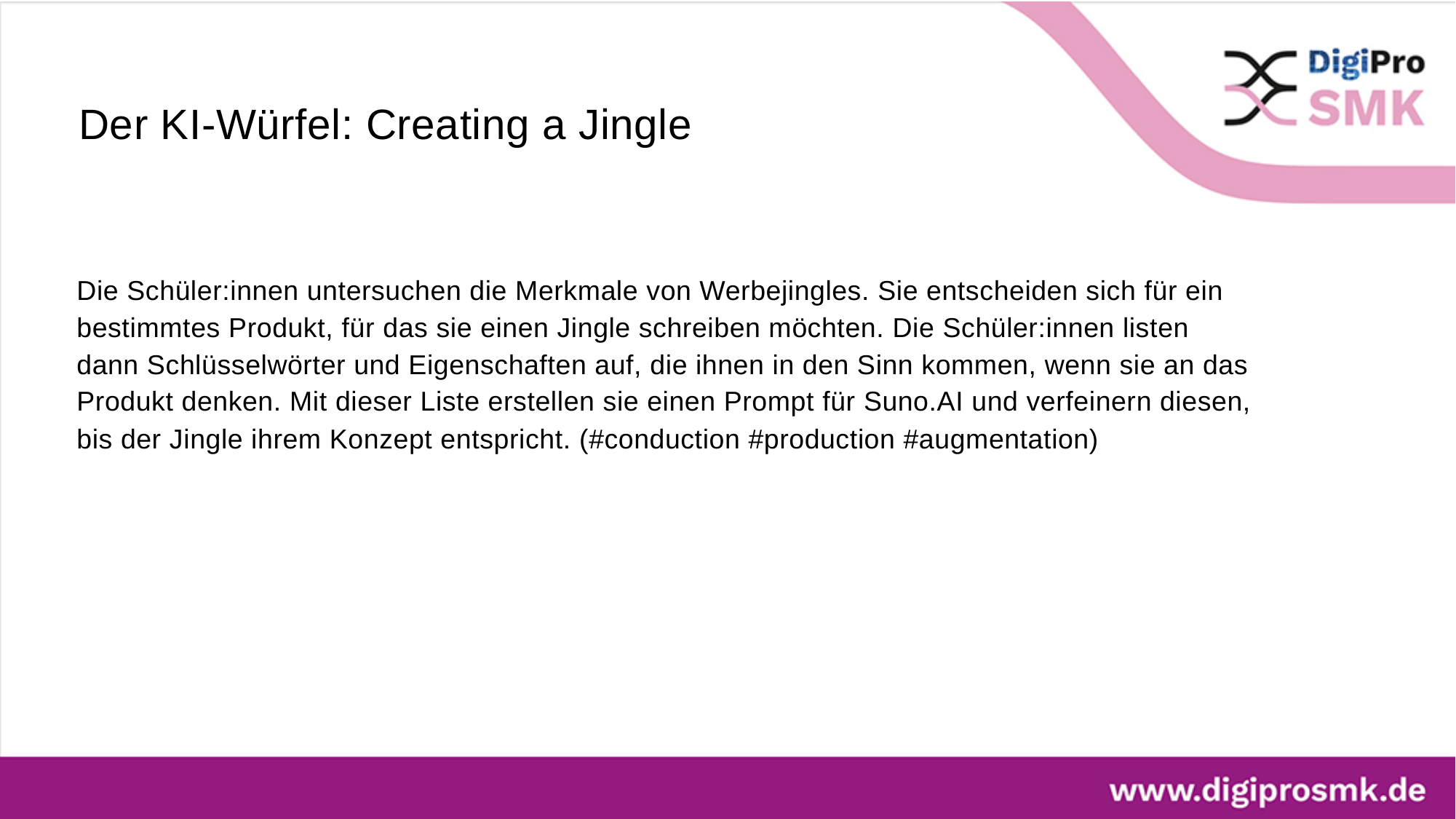

# Der KI-Würfel: Creating a Jingle
Die Schüler:innen untersuchen die Merkmale von Werbejingles. Sie entscheiden sich für ein bestimmtes Produkt, für das sie einen Jingle schreiben möchten. Die Schüler:innen listen dann Schlüsselwörter und Eigenschaften auf, die ihnen in den Sinn kommen, wenn sie an das Produkt denken. Mit dieser Liste erstellen sie einen Prompt für Suno.AI und verfeinern diesen, bis der Jingle ihrem Konzept entspricht. (#conduction #production #augmentation)